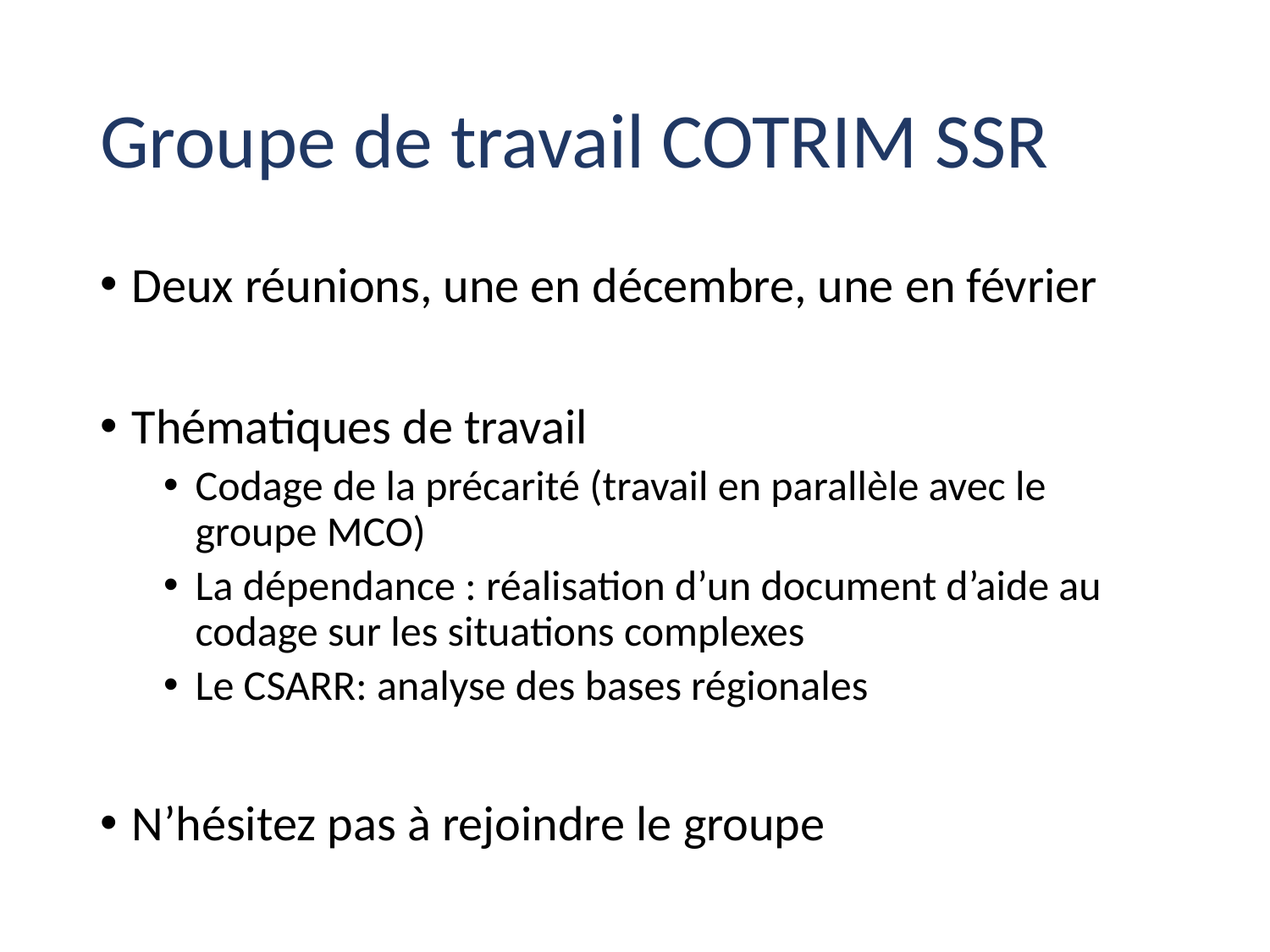

# Groupe de travail COTRIM SSR
Deux réunions, une en décembre, une en février

Thématiques de travail
Codage de la précarité (travail en parallèle avec le groupe MCO)
La dépendance : réalisation d’un document d’aide au codage sur les situations complexes
Le CSARR: analyse des bases régionales

N’hésitez pas à rejoindre le groupe